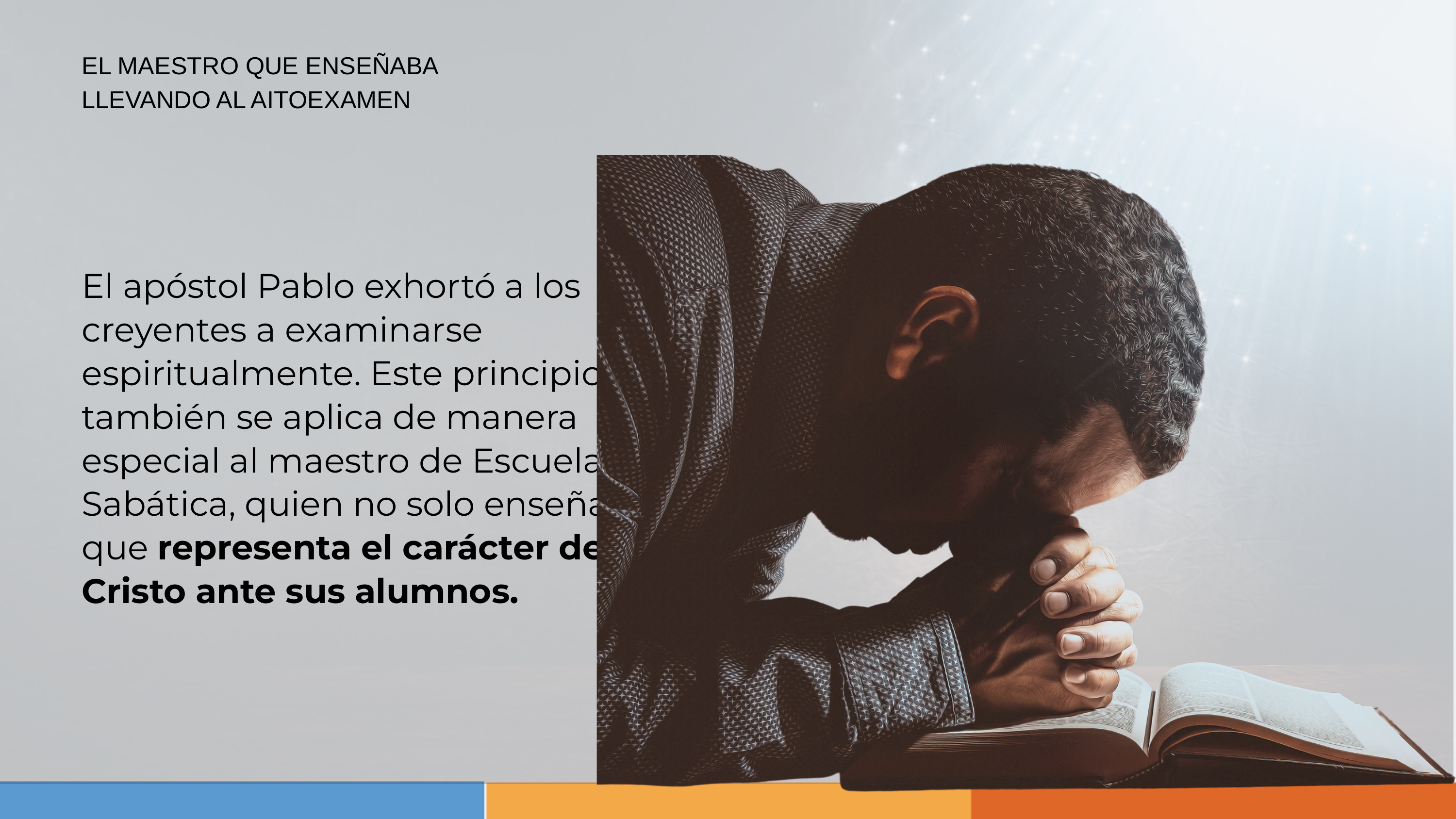

EL MAESTRO QUE ENSEÑABA
LLEVANDO AL AITOEXAMEN

El apóstol Pablo exhortó a los creyentes a examinarse espiritualmente. Este principio también se aplica de manera especial al maestro de Escuela Sabática, quien no solo enseña, sino que representa el carácter de Cristo ante sus alumnos.